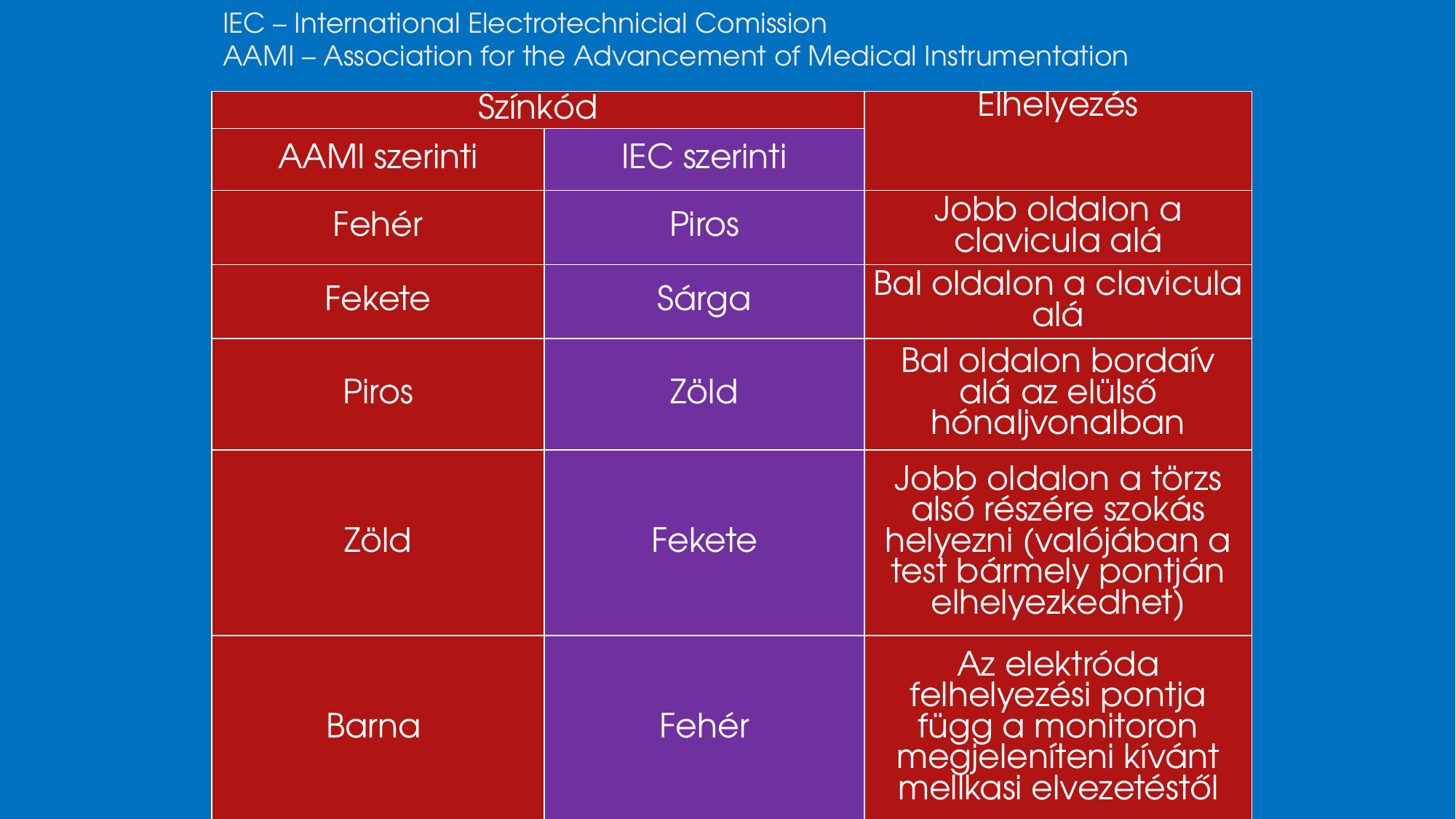

# IEC – International Electrotechnicial Comission AAMI – Association for the Advancement of Medical Instrumentation
| Színkód |  | Elhelyezés |
| --- | --- | --- |
| AAMI szerinti | IEC szerinti |  |
| Fehér | Piros | Jobb oldalon a clavicula alá |
| Fekete | Sárga | Bal oldalon a clavicula alá |
| Piros | Zöld | Bal oldalon bordaív alá az elülső hónaljvonalban |
| Zöld | Fekete | Jobb oldalon a törzs alsó részére szokás helyezni (valójában a test bármely pontján elhelyezkedhet) |
| Barna | Fehér | Az elektróda felhelyezési pontja függ a monitoron megjeleníteni kívánt mellkasi elvezetéstől |